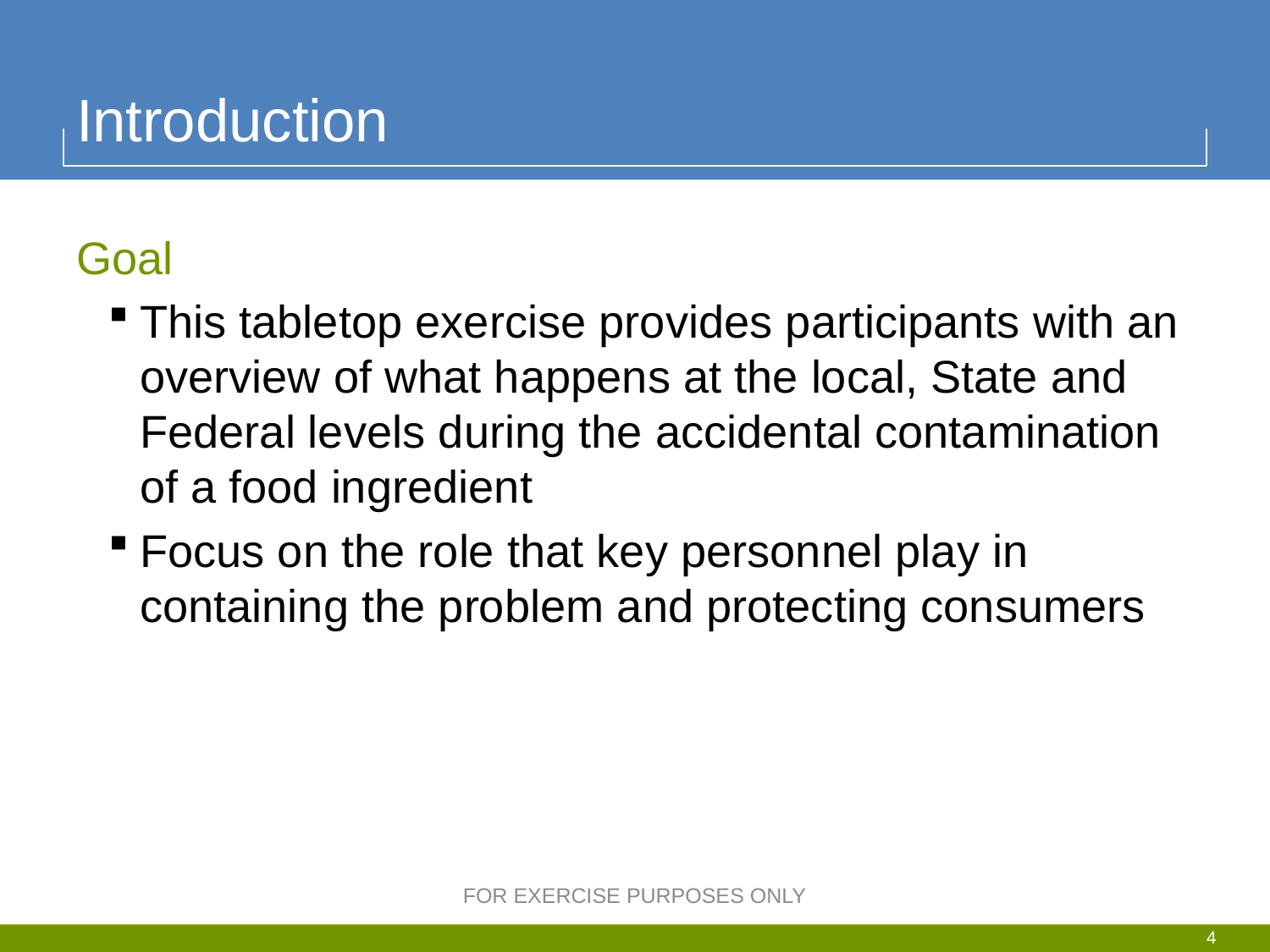

# Introduction
Goal
This tabletop exercise provides participants with an overview of what happens at the local, State and Federal levels during the accidental contamination of a food ingredient
Focus on the role that key personnel play in containing the problem and protecting consumers

FOR EXERCISE PURPOSES ONLY